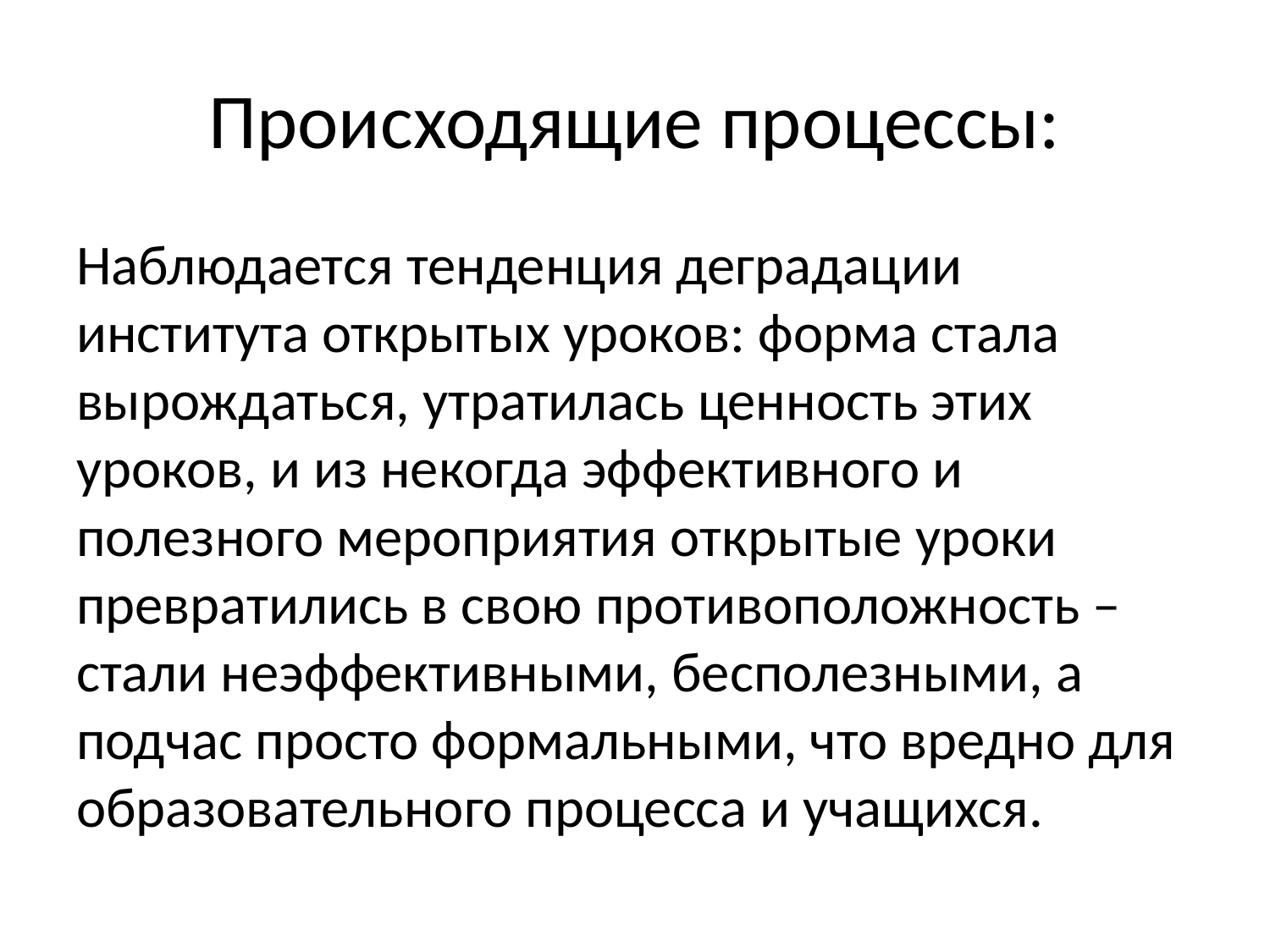

# Происходящие процессы:
Наблюдается тенденция деградации института открытых уроков: форма стала вырождаться, утратилась ценность этих уроков, и из некогда эффективного и полезного мероприятия открытые уроки превратились в свою противоположность – стали неэффективными, бесполезными, а подчас просто формальными, что вредно для образовательного процесса и учащихся.